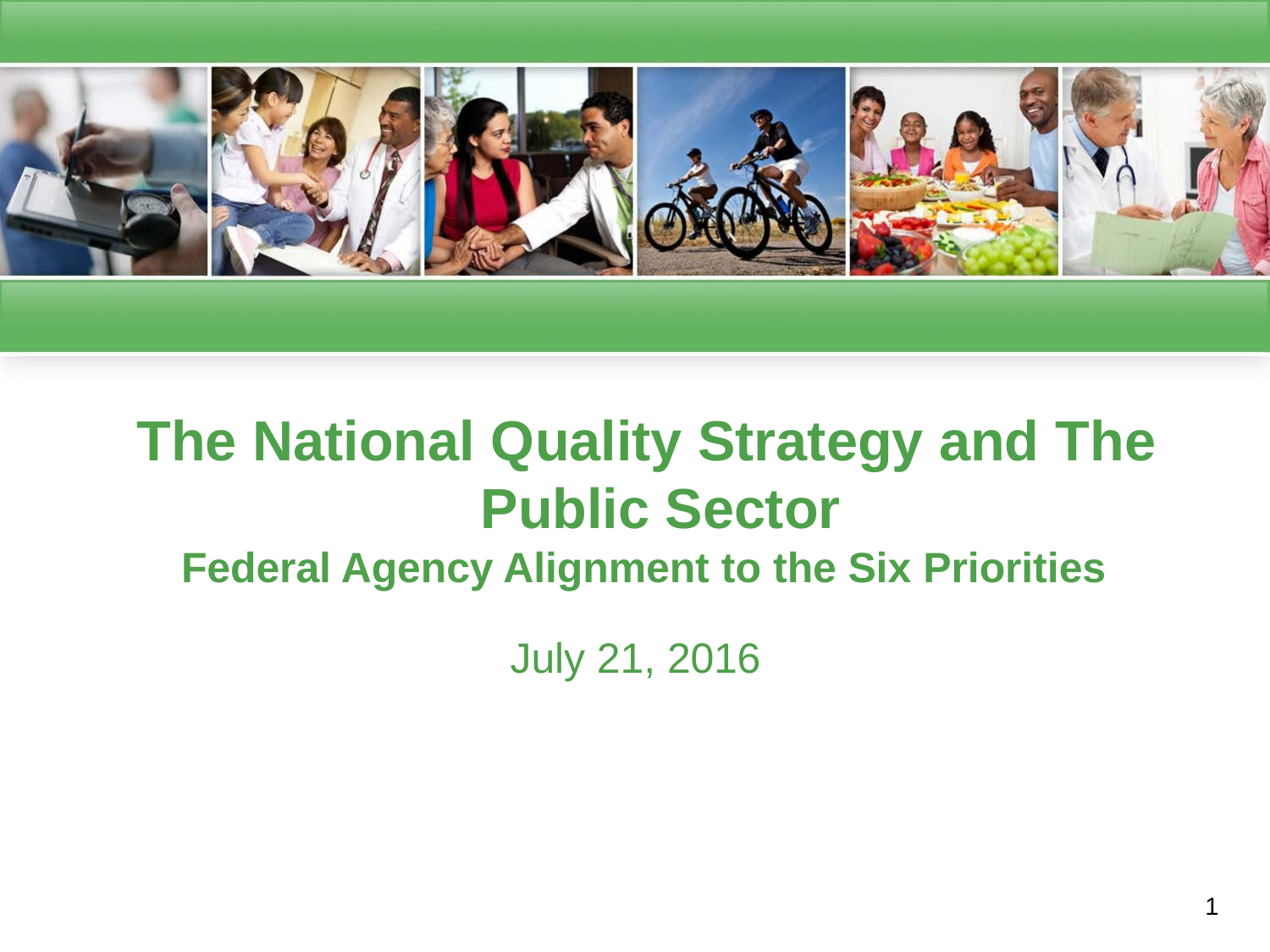

# The National Quality Strategy and The  Public Sector
Federal Agency Alignment to the Six Priorities

July 21, 2016
1